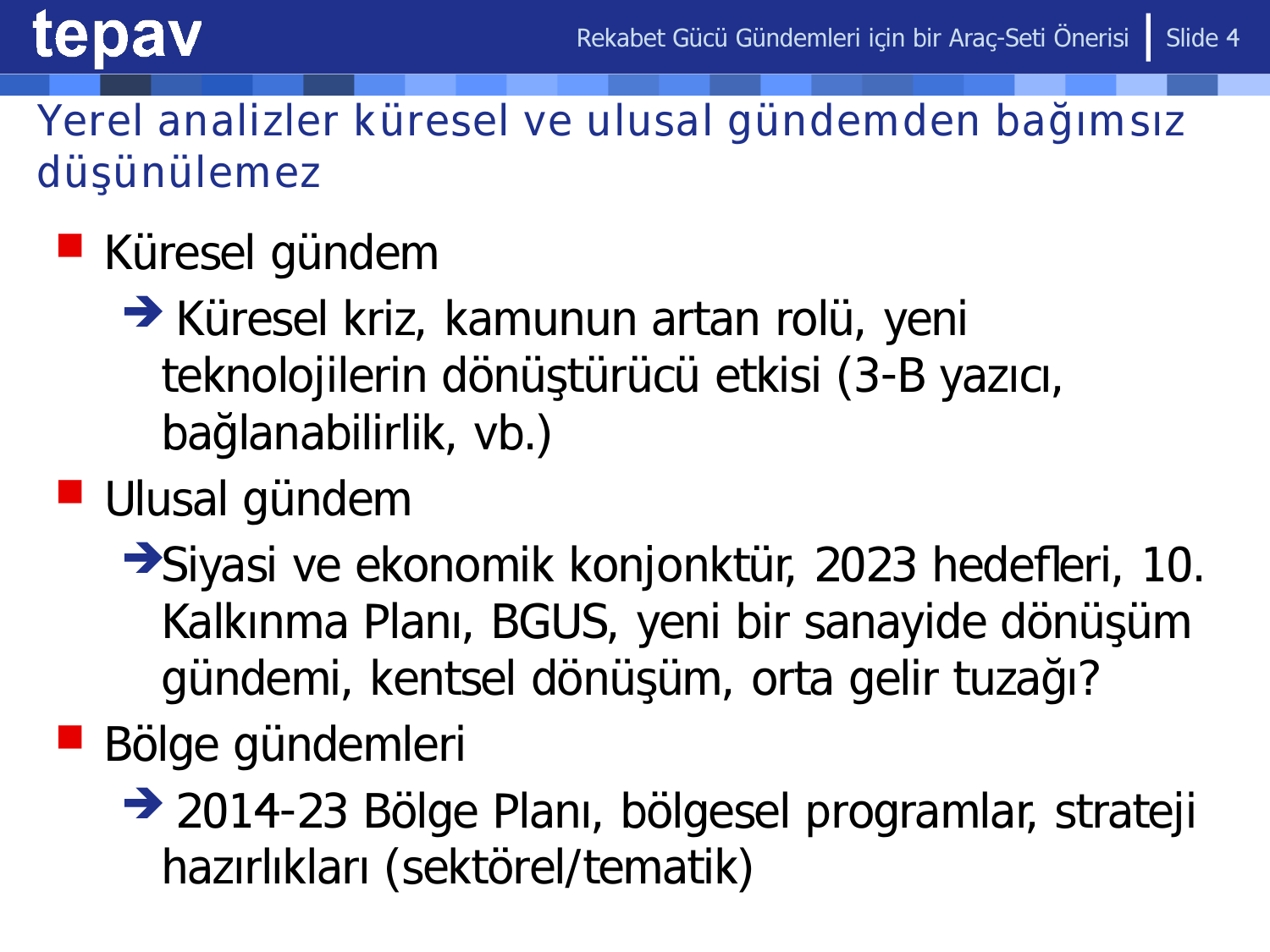

Rekabet Gücü Gündemleri için bir Araç-Seti Önerisi
Slide 4
# Yerel analizler küresel ve ulusal gündemden bağımsız düşünülemez
Küresel gündem
 Küresel kriz, kamunun artan rolü, yeni teknolojilerin dönüştürücü etkisi (3-B yazıcı, bağlanabilirlik, vb.)
Ulusal gündem
Siyasi ve ekonomik konjonktür, 2023 hedefleri, 10. Kalkınma Planı, BGUS, yeni bir sanayide dönüşüm gündemi, kentsel dönüşüm, orta gelir tuzağı?
Bölge gündemleri
 2014-23 Bölge Planı, bölgesel programlar, strateji hazırlıkları (sektörel/tematik)